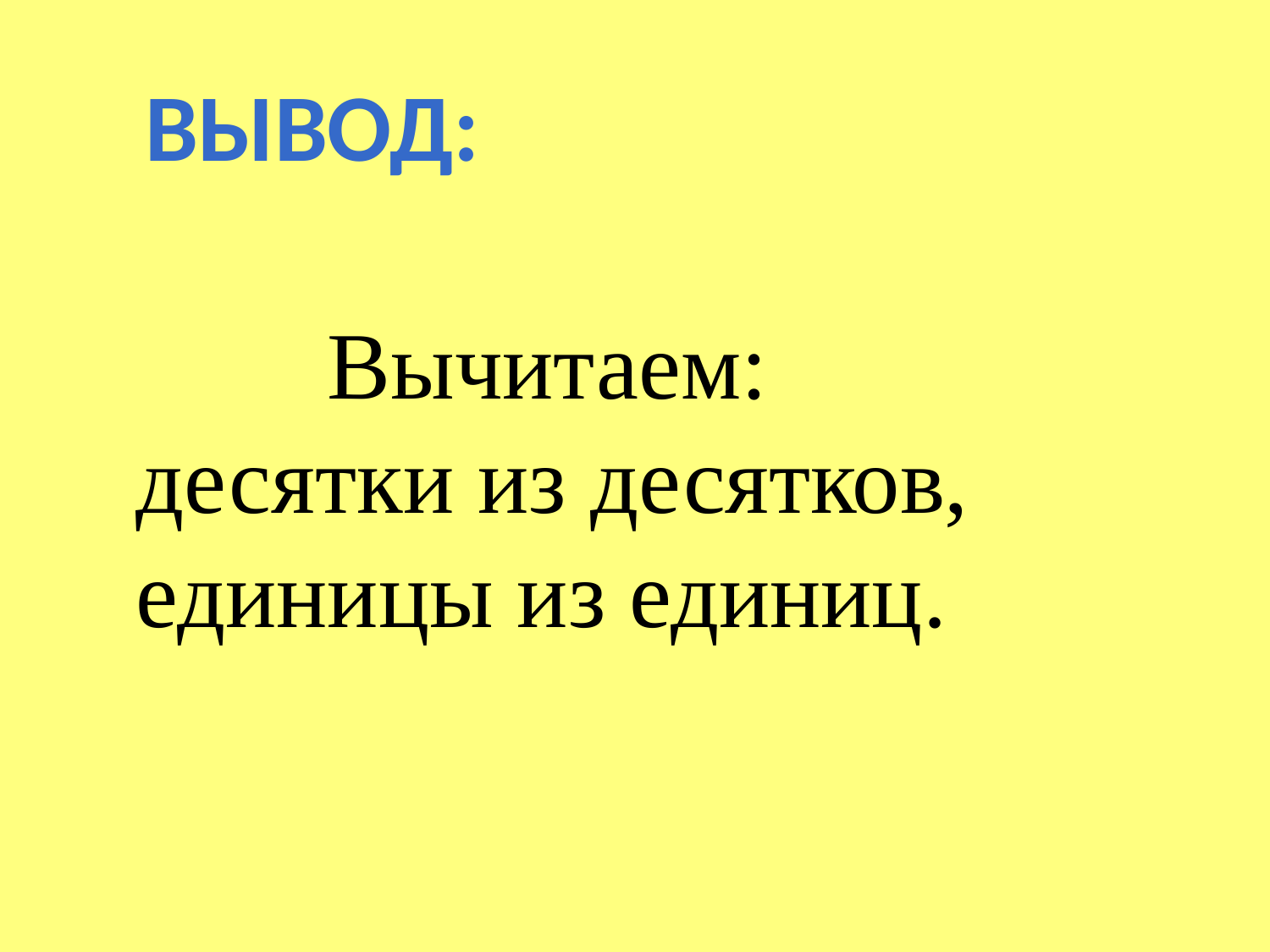

Вывод:
        Вычитаем:
десятки из десятков,
единицы из единиц.